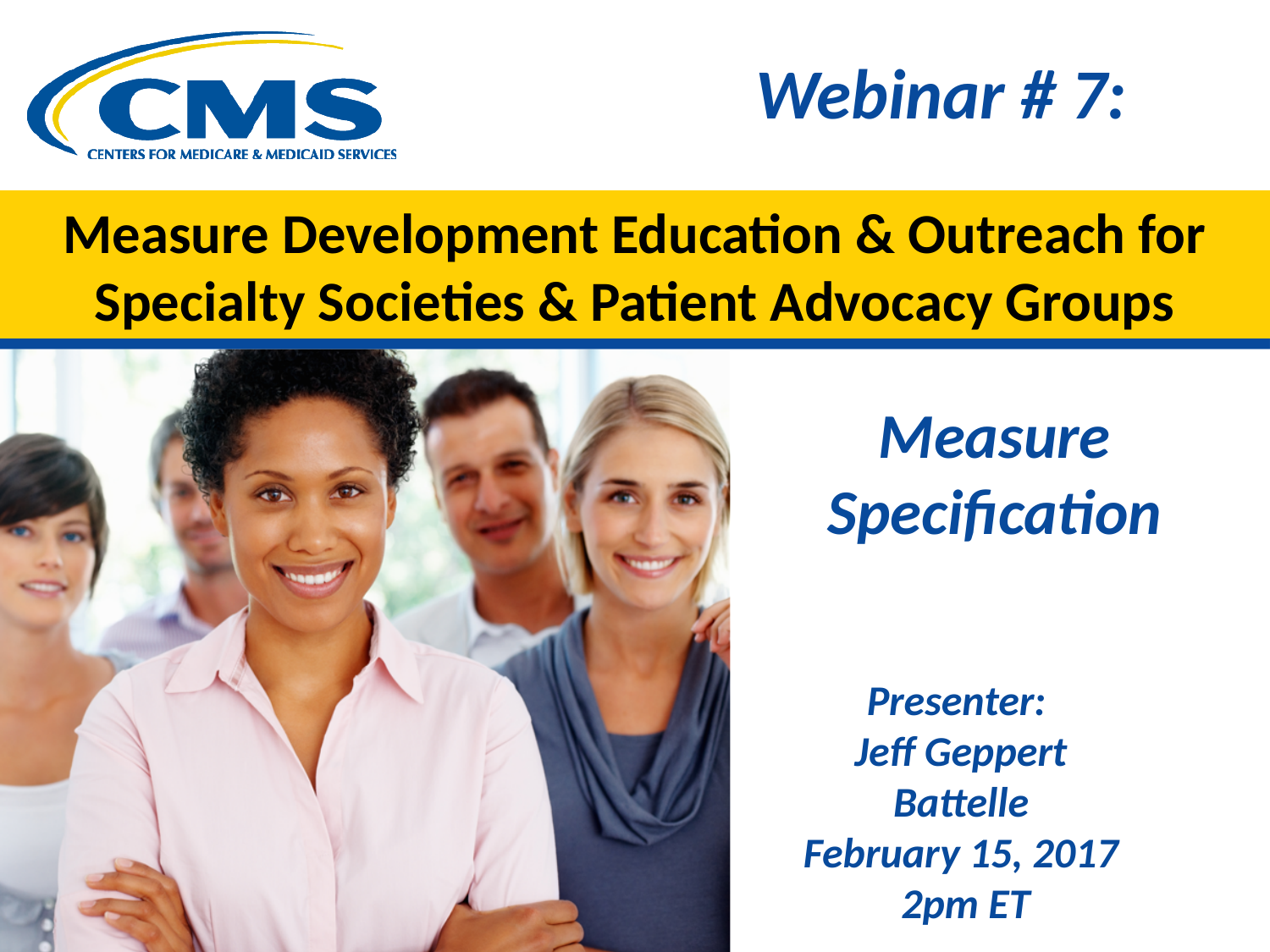

Webinar # 7:
# Measure Development Education & Outreach for Specialty Societies & Patient Advocacy Groups
Measure Specification
Presenter:
Jeff Geppert
Battelle
February 15, 2017
 2pm ET